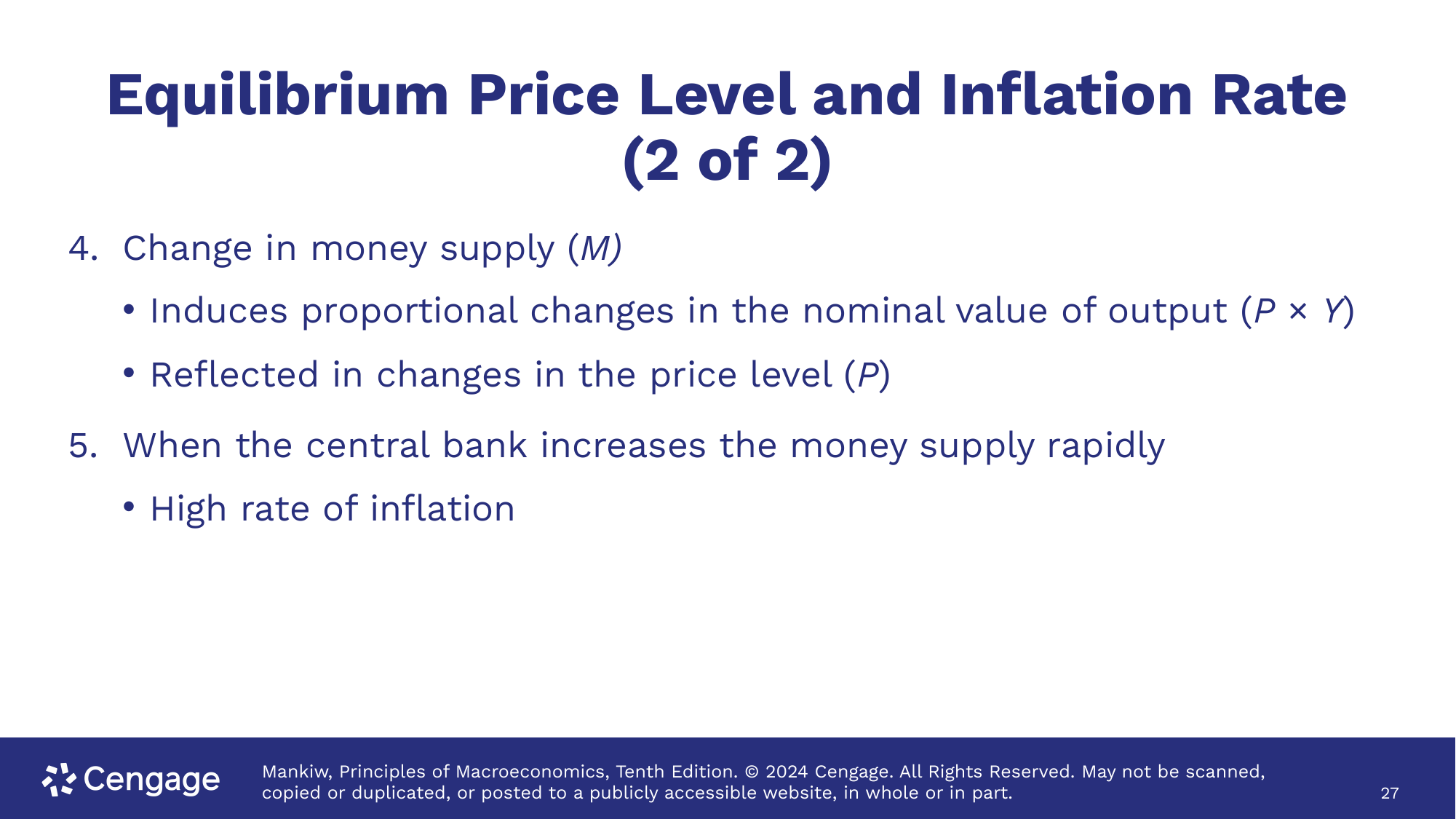

# Equilibrium Price Level and Inflation Rate (2 of 2)
Change in money supply (M)
Induces proportional changes in the nominal value of output (P × Y)
Reflected in changes in the price level (P)
When the central bank increases the money supply rapidly
High rate of inflation